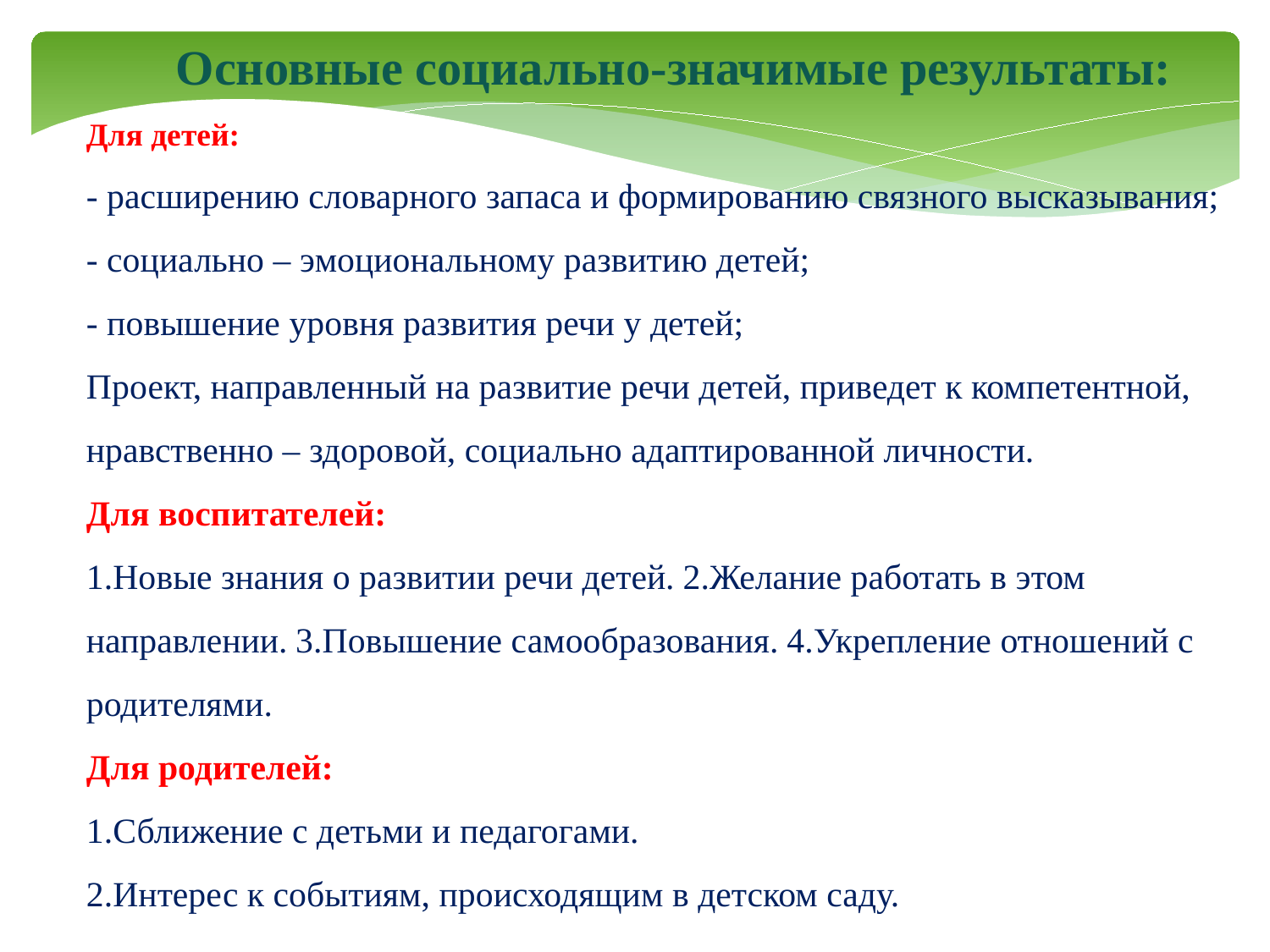

Основные социально-значимые результаты:
Для детей:
- расширению словарного запаса и формированию связного высказывания;
- социально – эмоциональному развитию детей;
- повышение уровня развития речи у детей;
Проект, направленный на развитие речи детей, приведет к компетентной, нравственно – здоровой, социально адаптированной личности.
Для воспитателей:
1.Новые знания о развитии речи детей. 2.Желание работать в этом направлении. 3.Повышение самообразования. 4.Укрепление отношений с родителями.
Для родителей:
1.Сближение с детьми и педагогами.
2.Интерес к событиям, происходящим в детском саду.